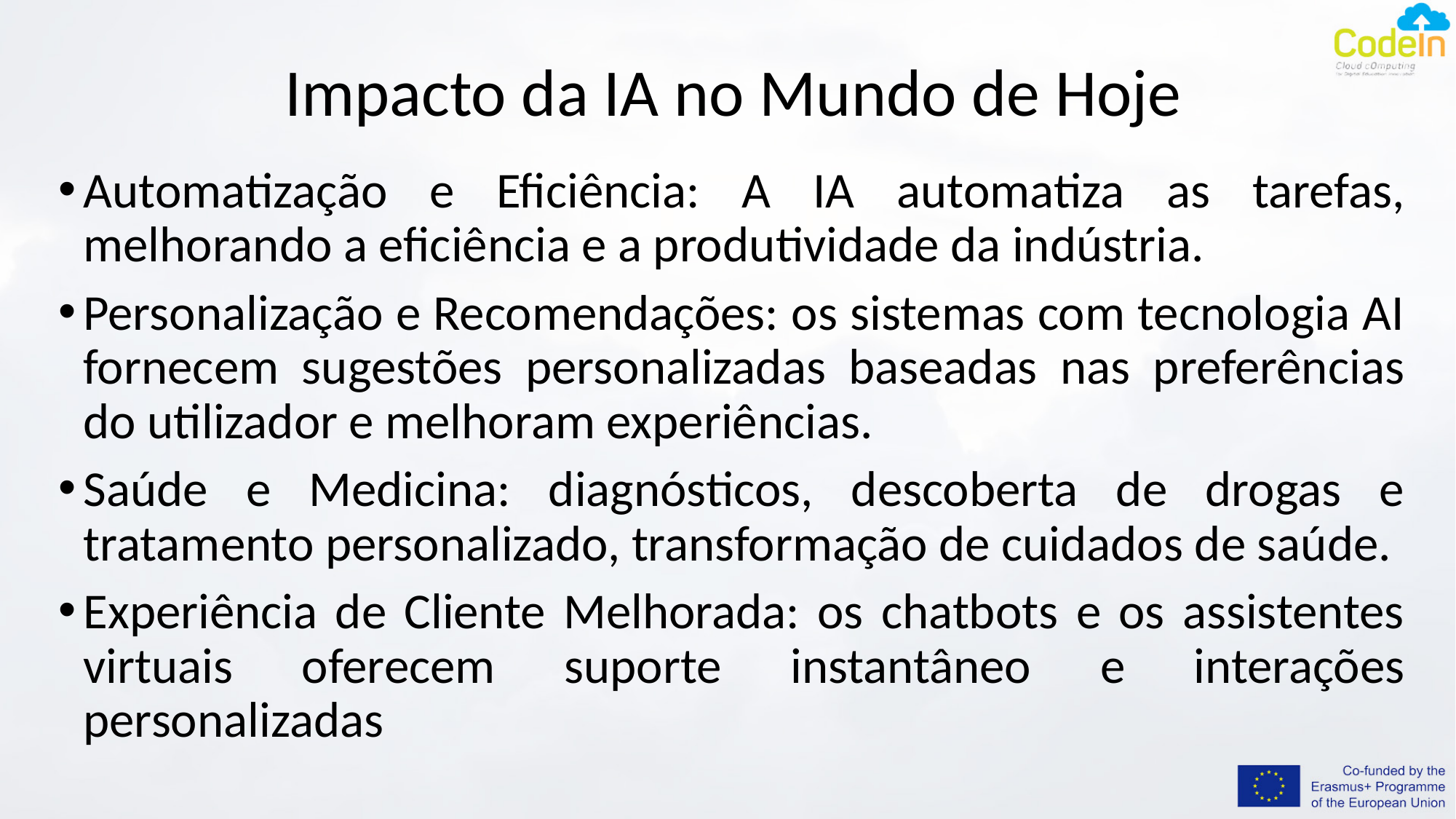

# Impacto da IA no Mundo de Hoje
Automatização e Eficiência: A IA automatiza as tarefas, melhorando a eficiência e a produtividade da indústria.
Personalização e Recomendações: os sistemas com tecnologia AI fornecem sugestões personalizadas baseadas nas preferências do utilizador e melhoram experiências.
Saúde e Medicina: diagnósticos, descoberta de drogas e tratamento personalizado, transformação de cuidados de saúde.
Experiência de Cliente Melhorada: os chatbots e os assistentes virtuais oferecem suporte instantâneo e interações personalizadas